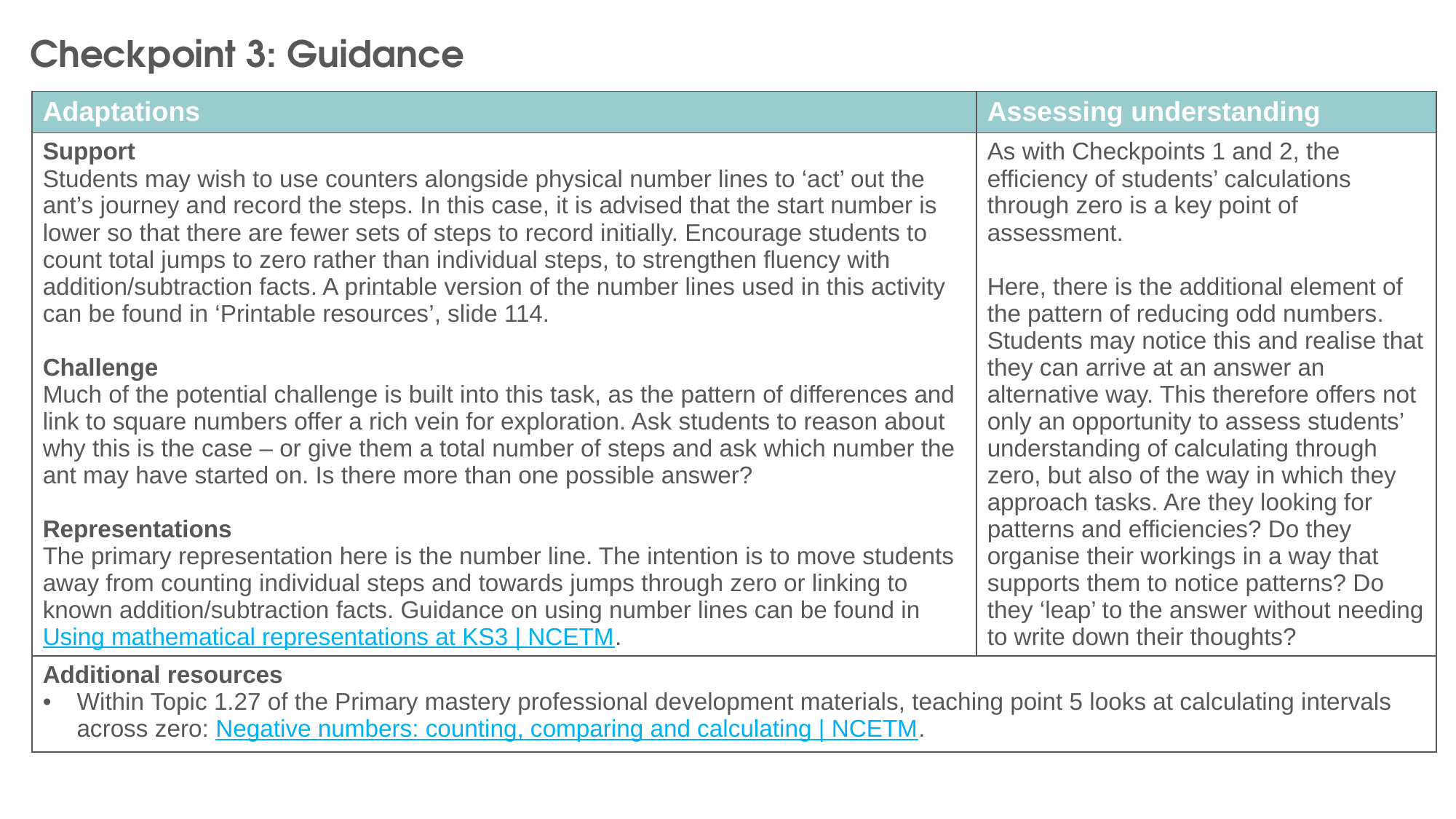

Checkpoint 3: Guidance
| Adaptations | Assessing understanding |
| --- | --- |
| Support Students may wish to use counters alongside physical number lines to ‘act’ out the ant’s journey and record the steps. In this case, it is advised that the start number is lower so that there are fewer sets of steps to record initially. Encourage students to count total jumps to zero rather than individual steps, to strengthen fluency with addition/subtraction facts. A printable version of the number lines used in this activity can be found in ‘Printable resources’, slide 114. Challenge Much of the potential challenge is built into this task, as the pattern of differences and link to square numbers offer a rich vein for exploration. Ask students to reason about why this is the case – or give them a total number of steps and ask which number the ant may have started on. Is there more than one possible answer? Representations The primary representation here is the number line. The intention is to move students away from counting individual steps and towards jumps through zero or linking to known addition/subtraction facts. Guidance on using number lines can be found in Using mathematical representations at KS3 | NCETM. | As with Checkpoints 1 and 2, the efficiency of students’ calculations through zero is a key point of assessment. Here, there is the additional element of the pattern of reducing odd numbers. Students may notice this and realise that they can arrive at an answer an alternative way. This therefore offers not only an opportunity to assess students’ understanding of calculating through zero, but also of the way in which they approach tasks. Are they looking for patterns and efficiencies? Do they organise their workings in a way that supports them to notice patterns? Do they ‘leap’ to the answer without needing to write down their thoughts? |
| Additional resources Within Topic 1.27 of the Primary mastery professional development materials, teaching point 5 looks at calculating intervals across zero: Negative numbers: counting, comparing and calculating | NCETM. |  |